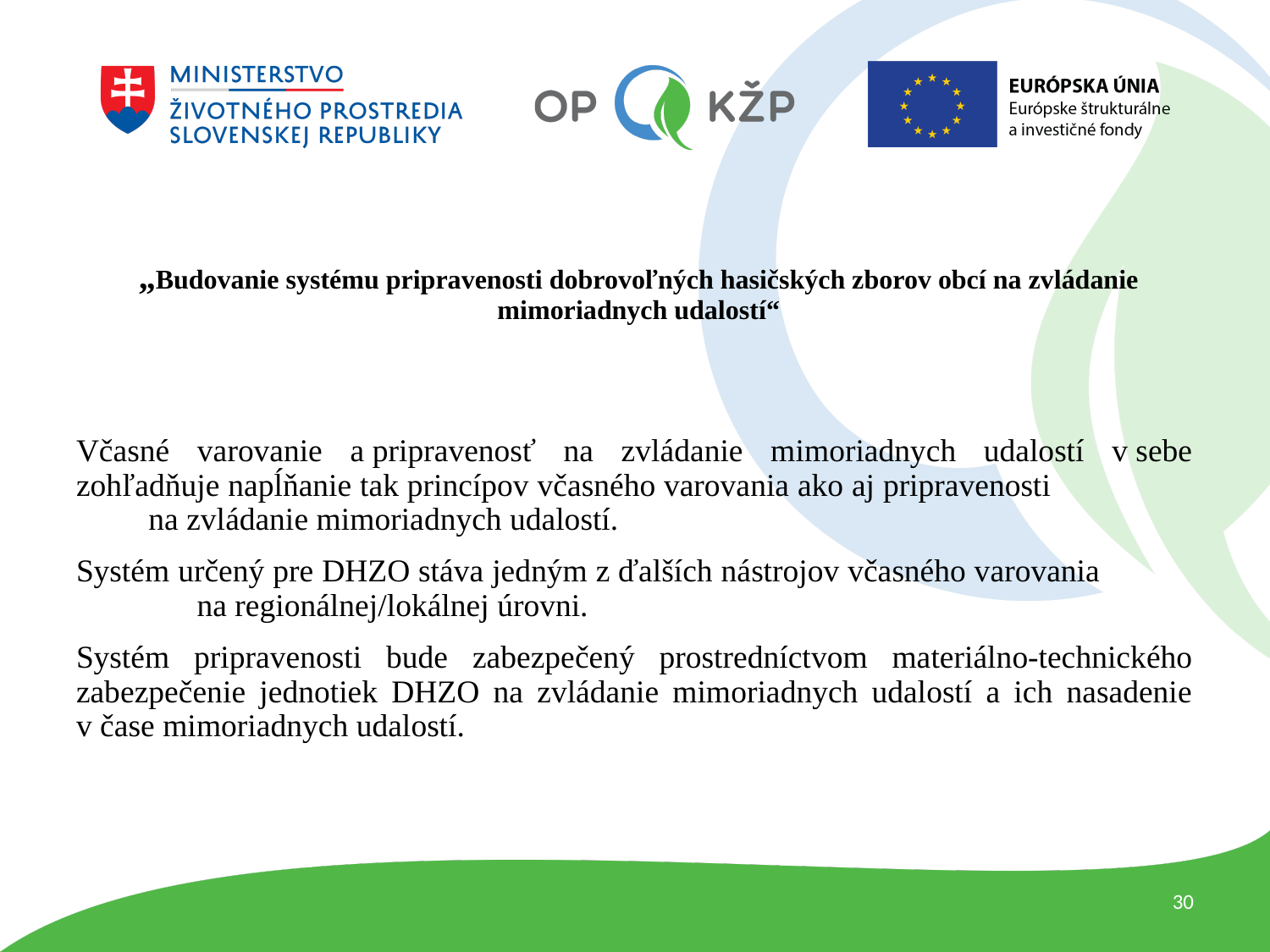

# „Budovanie systému pripravenosti dobrovoľných hasičských zborov obcí na zvládanie mimoriadnych udalostí“

Včasné varovanie a pripravenosť na zvládanie mimoriadnych udalostí v sebe zohľadňuje napĺňanie tak princípov včasného varovania ako aj pripravenosti                           na zvládanie mimoriadnych udalostí.
Systém určený pre DHZO stáva jedným z ďalších nástrojov včasného varovania                           na regionálnej/lokálnej úrovni.
Systém pripravenosti bude zabezpečený prostredníctvom materiálno-technického zabezpečenie jednotiek DHZO na zvládanie mimoriadnych udalostí a ich nasadenie v čase mimoriadnych udalostí.
30